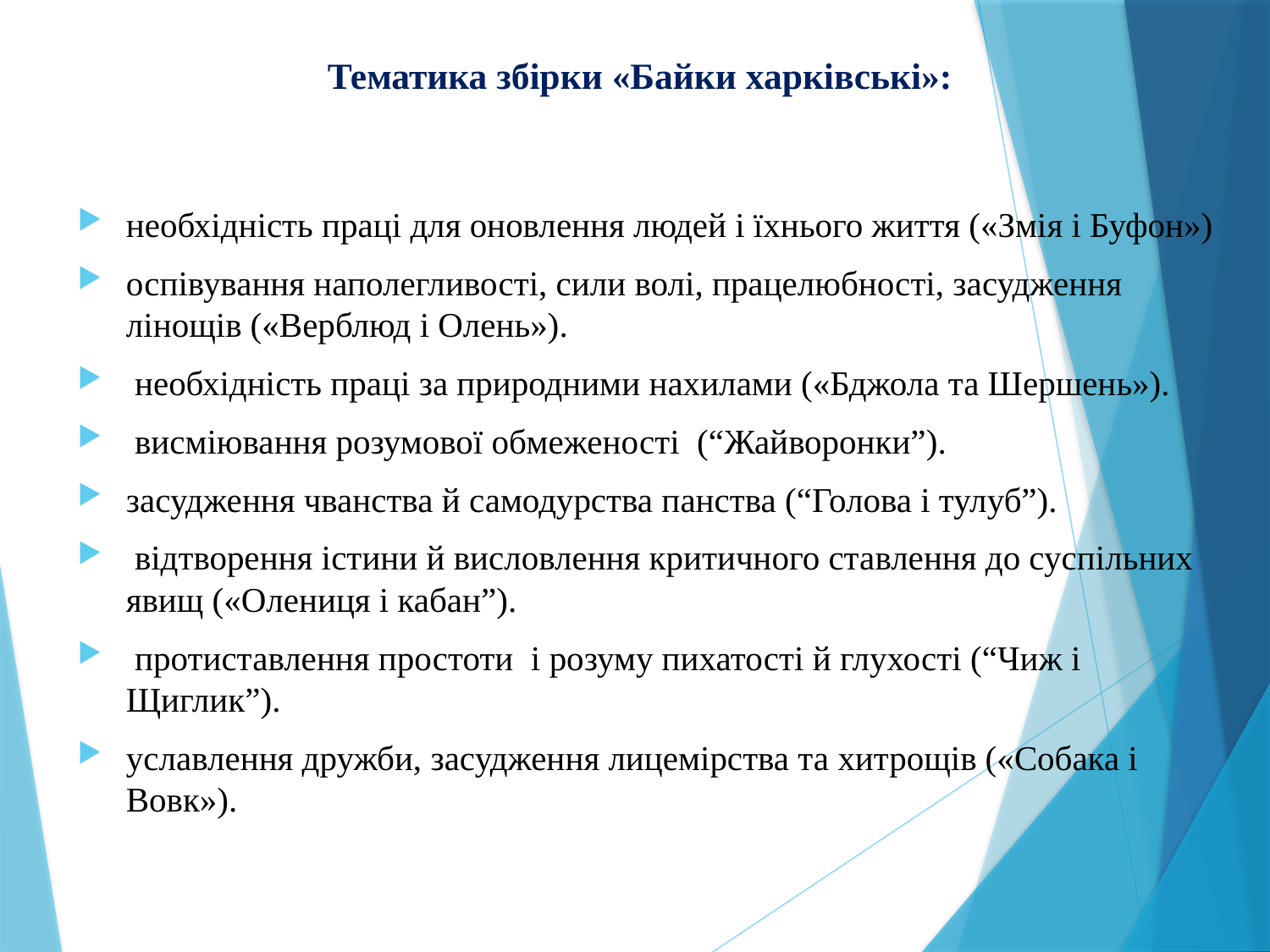

# Тематика збірки «Байки харківські»:
необхідність праці для оновлення людей і їхнього життя («Змія і Буфон»)
оспівування наполегливості, сили волі, працелюбності, засудження лінощів («Верблюд і Олень»).
 необхідність праці за природними нахилами («Бджола та Шершень»).
 висміювання розумової обмеженості  (“Жайворонки”).
засудження чванства й самодурства панства (“Голова і тулуб”).
 відтворення істини й висловлення критичного ставлення до суспільних явищ («Олениця і кабан”).
 протиставлення простоти  і розуму пихатості й глухості (“Чиж і Щиглик”).
уславлення дружби, засудження лицемірства та хитрощів («Собака і Вовк»).